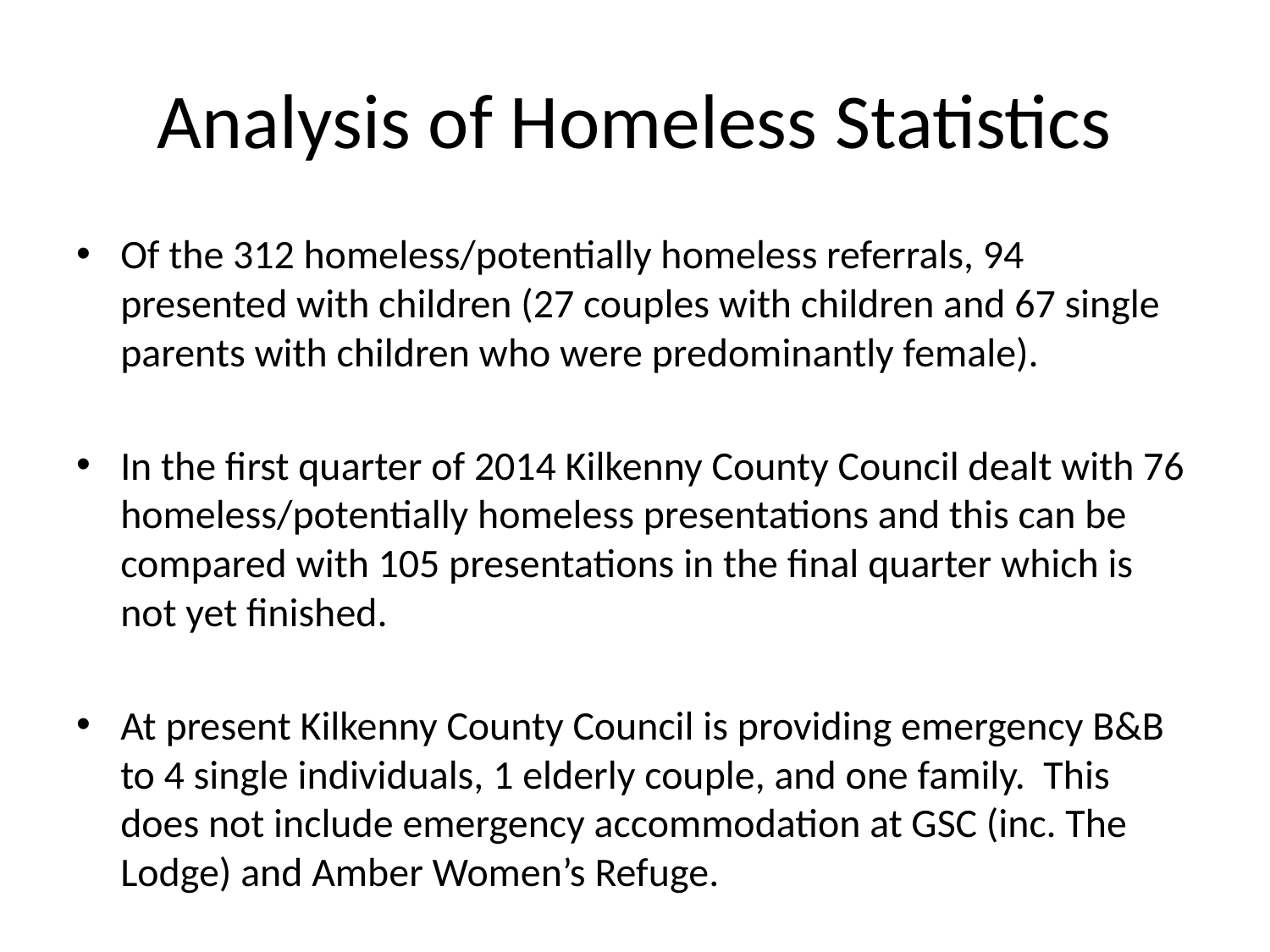

# Analysis of Homeless Statistics
Of the 312 homeless/potentially homeless referrals, 94 presented with children (27 couples with children and 67 single parents with children who were predominantly female).

In the first quarter of 2014 Kilkenny County Council dealt with 76 homeless/potentially homeless presentations and this can be compared with 105 presentations in the final quarter which is not yet finished.

At present Kilkenny County Council is providing emergency B&B to 4 single individuals, 1 elderly couple, and one family.  This does not include emergency accommodation at GSC (inc. The Lodge) and Amber Women’s Refuge.